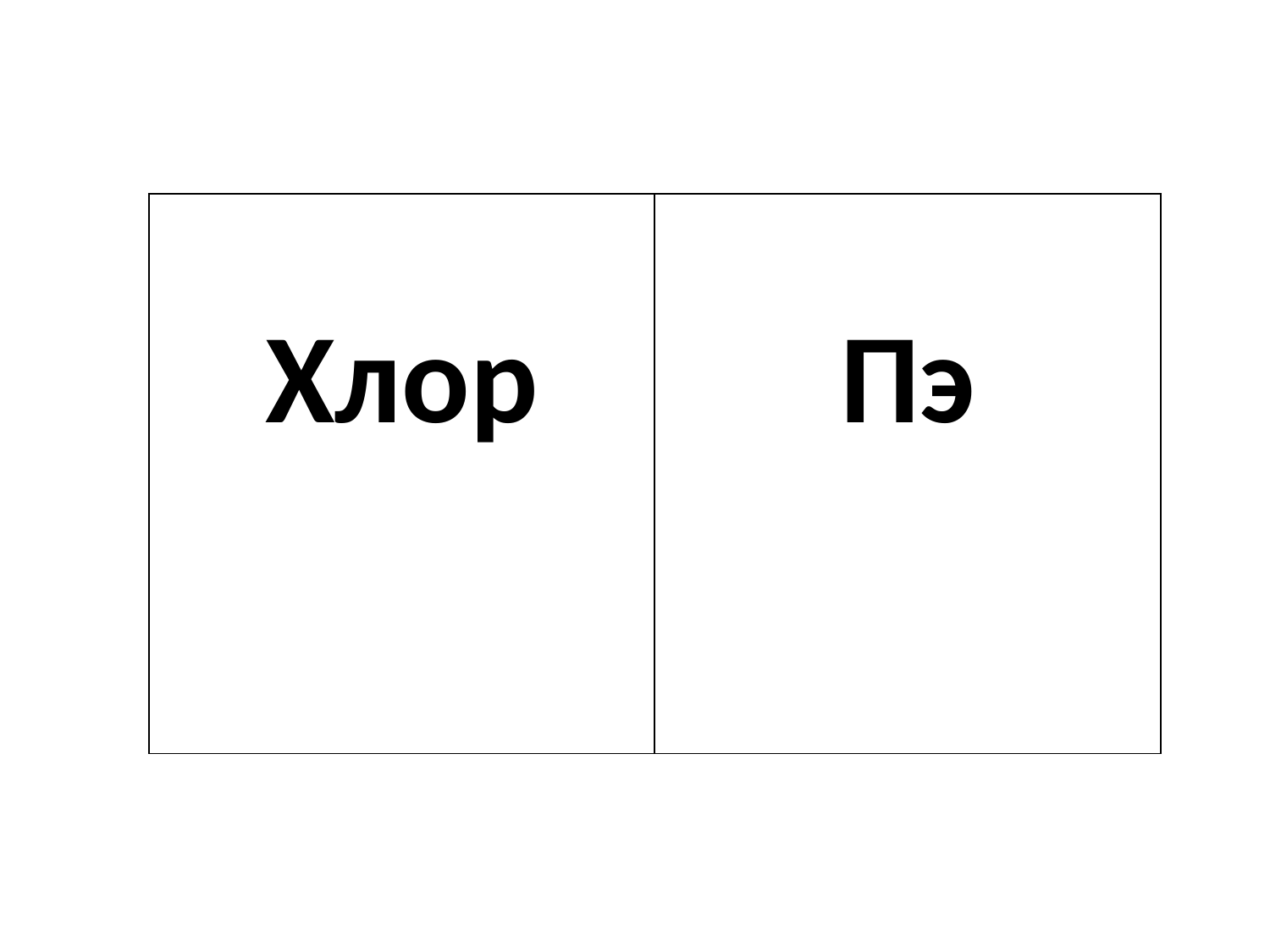

| Хлор | Пэ |
| --- | --- |